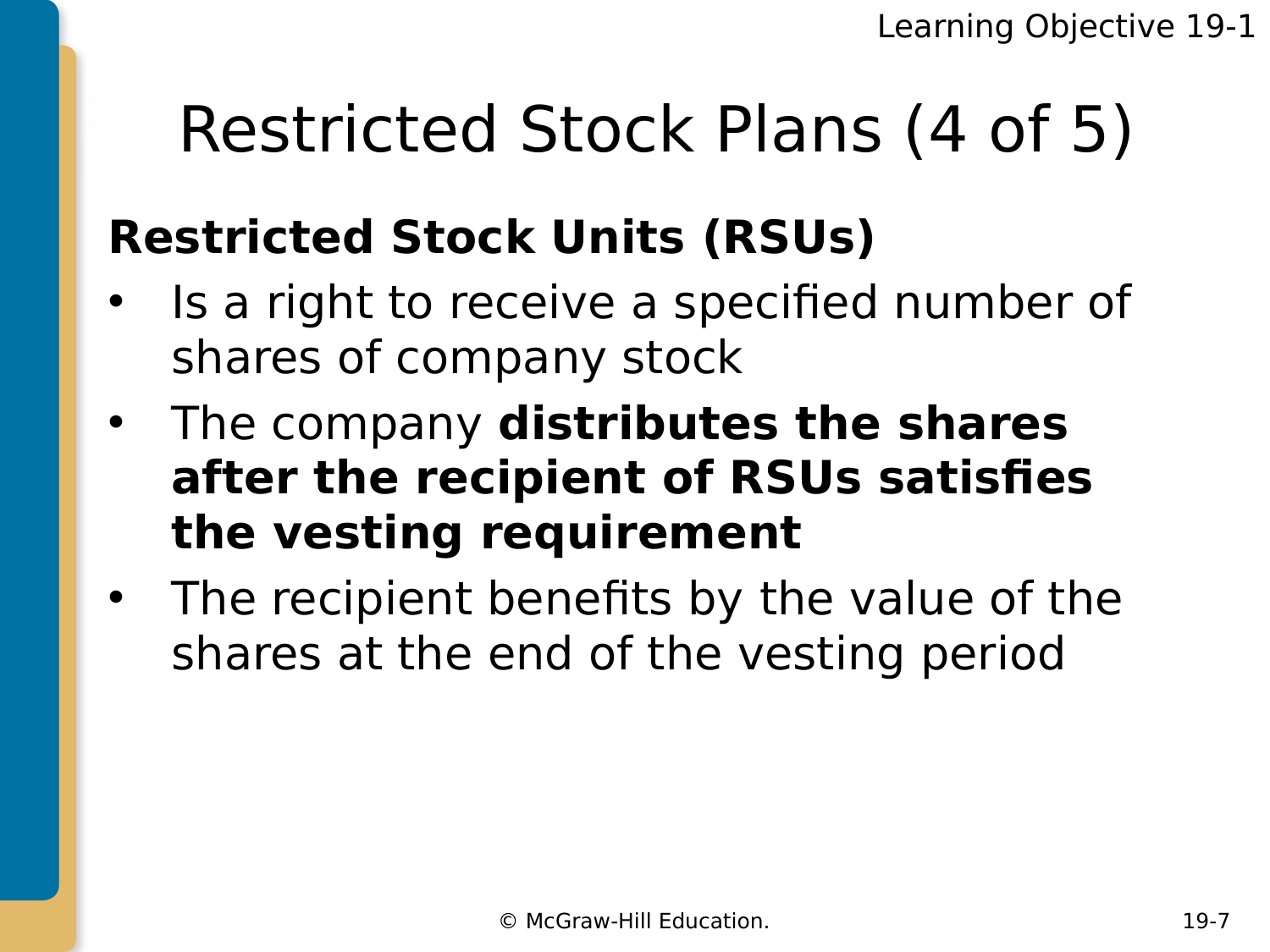

Learning Objective 19-1
# Restricted Stock Plans (4 of 5)
Restricted Stock Units (RSUs)
Is a right to receive a specified number of shares of company stock
The company distributes the shares after the recipient of RSUs satisfies the vesting requirement
The recipient benefits by the value of the shares at the end of the vesting period